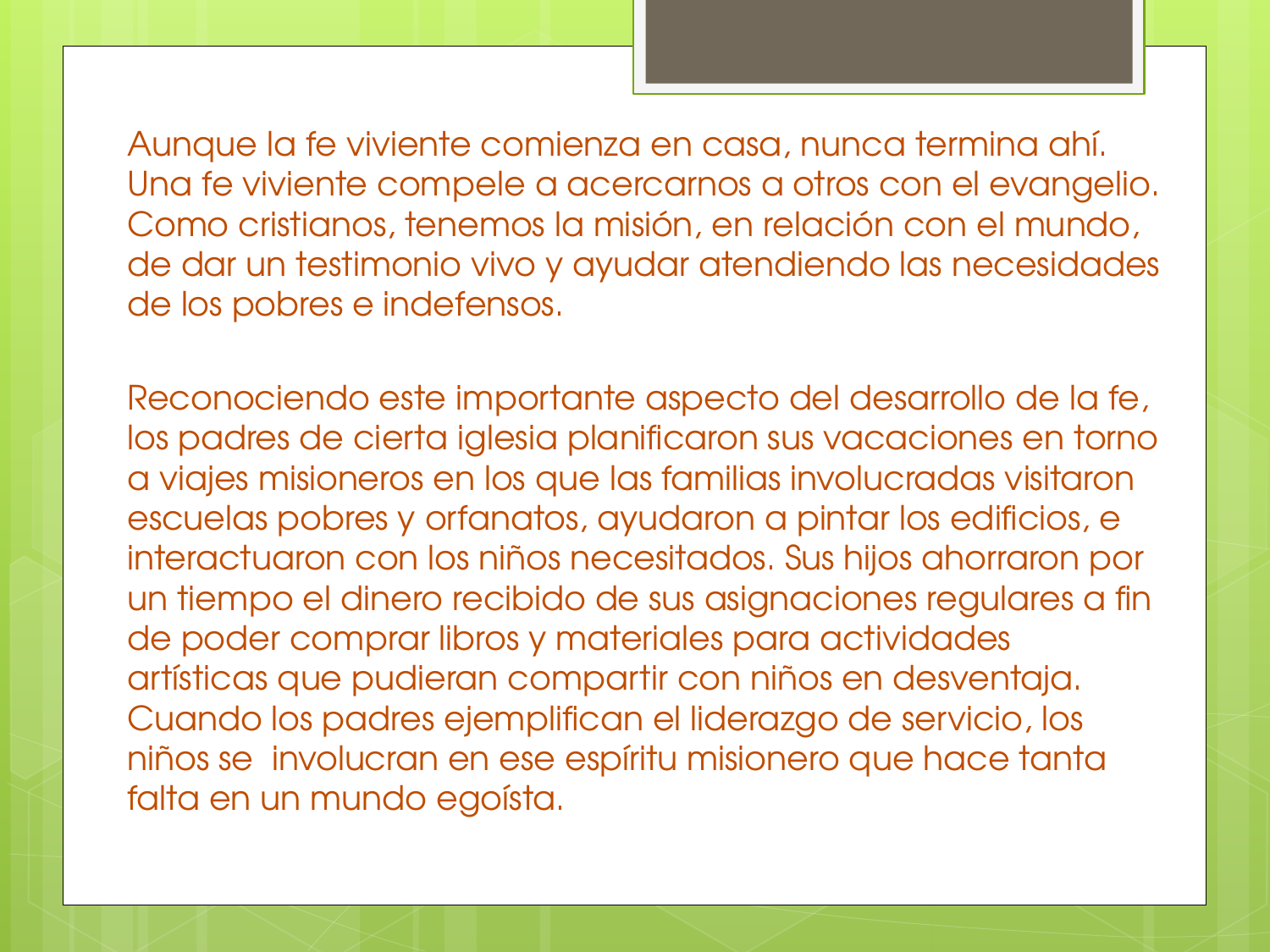

Aunque la fe viviente comienza en casa, nunca termina ahí. Una fe viviente compele a acercarnos a otros con el evangelio. Como cristianos, tenemos la misión, en relación con el mundo, de dar un testimonio vivo y ayudar atendiendo las necesidades de los pobres e indefensos.

Reconociendo este importante aspecto del desarrollo de la fe, los padres de cierta iglesia planificaron sus vacaciones en torno a viajes misioneros en los que las familias involucradas visitaron escuelas pobres y orfanatos, ayudaron a pintar los edificios, e interactuaron con los niños necesitados. Sus hijos ahorraron por un tiempo el dinero recibido de sus asignaciones regulares a fin de poder comprar libros y materiales para actividades artísticas que pudieran compartir con niños en desventaja. Cuando los padres ejemplifican el liderazgo de servicio, los niños se  involucran en ese espíritu misionero que hace tanta falta en un mundo egoísta.